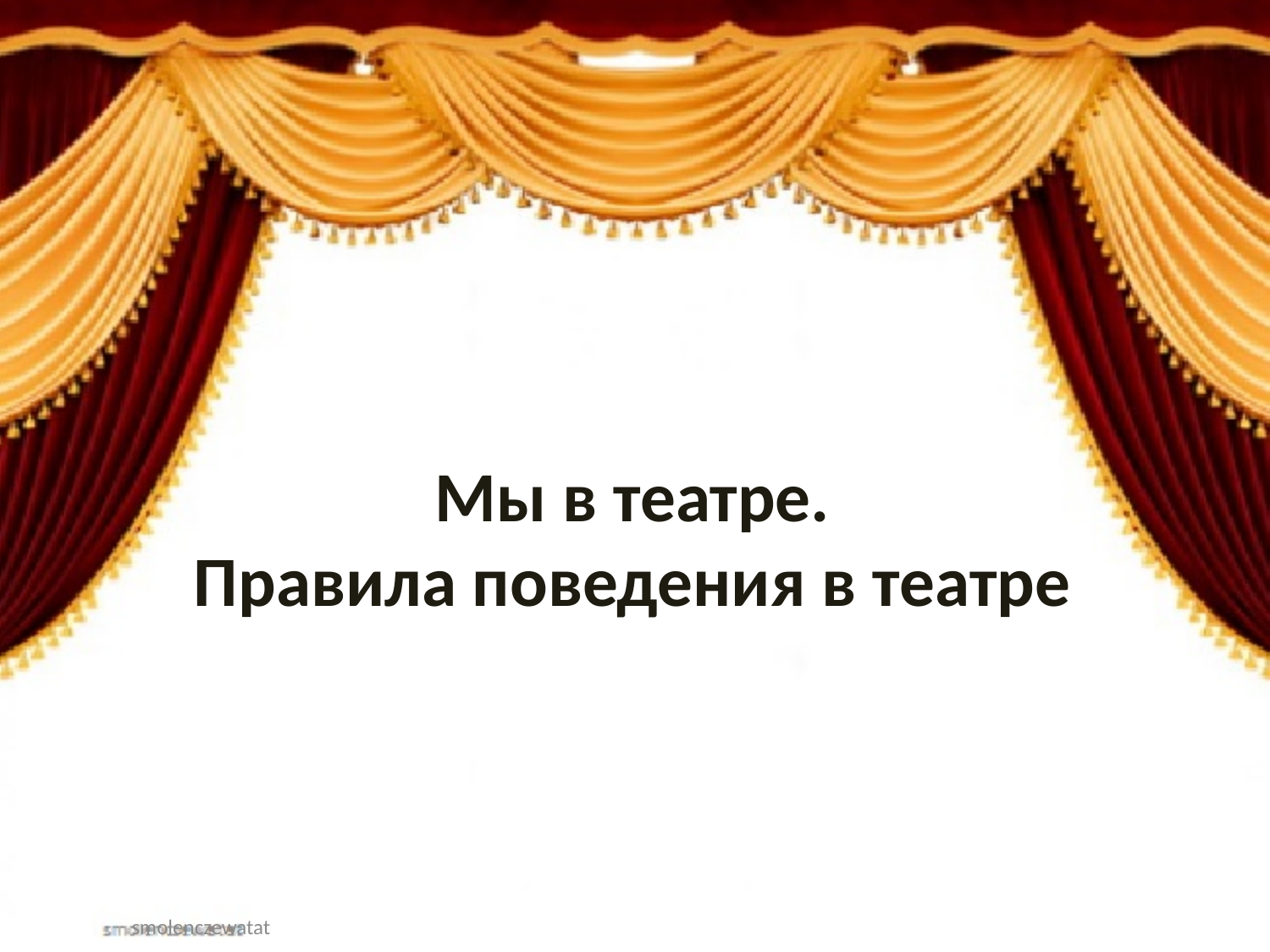

Мы в театре.
Правила поведения в театре
smolenczewatat